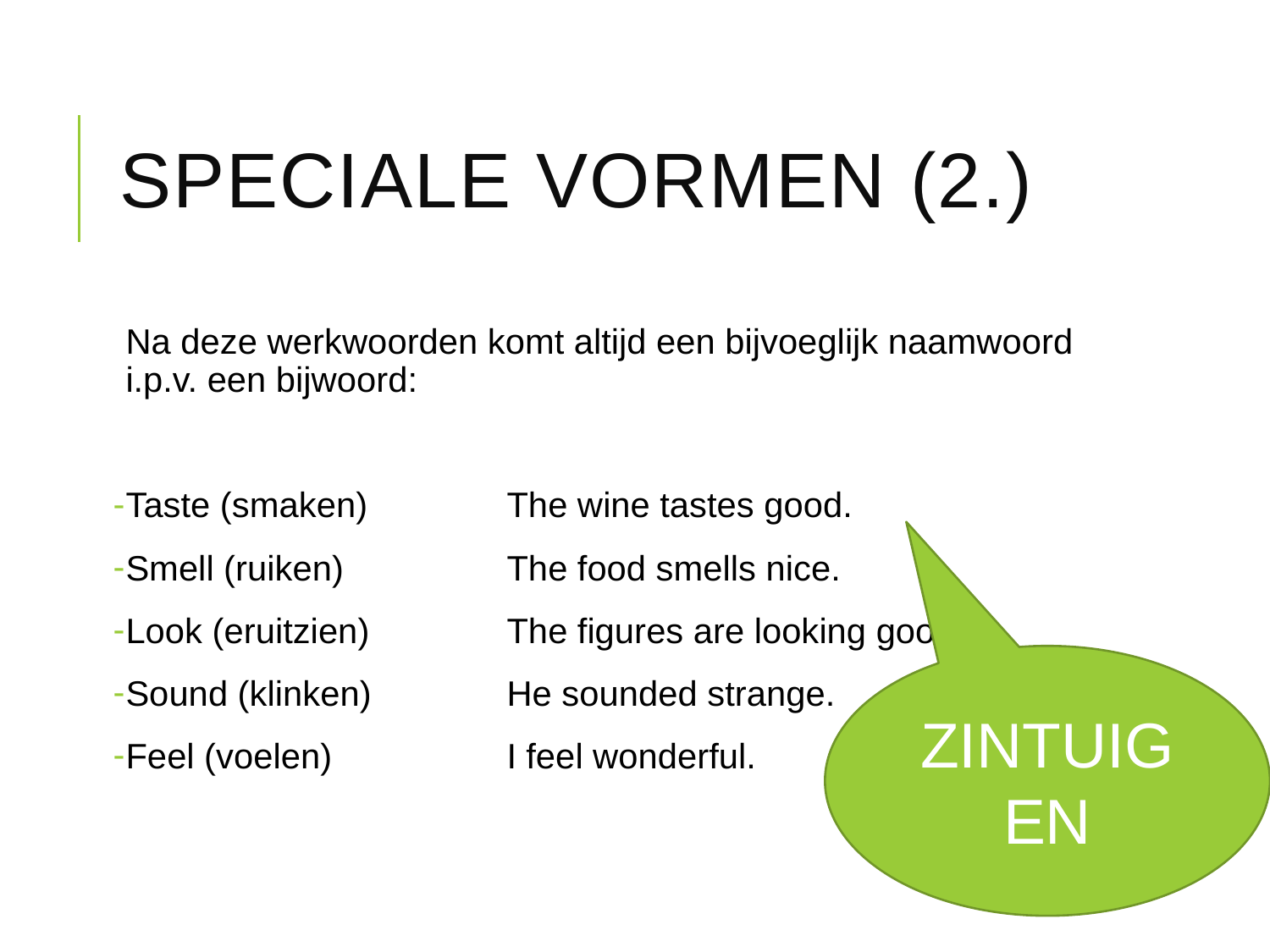

# Speciale vormen (2.)
Na deze werkwoorden komt altijd een bijvoeglijk naamwoord i.p.v. een bijwoord:

Taste (smaken)		The wine tastes good.
Smell (ruiken)		The food smells nice.
Look (eruitzien)		The figures are looking good.
Sound (klinken)		He sounded strange.
Feel (voelen)		I feel wonderful.
ZINTUIGEN